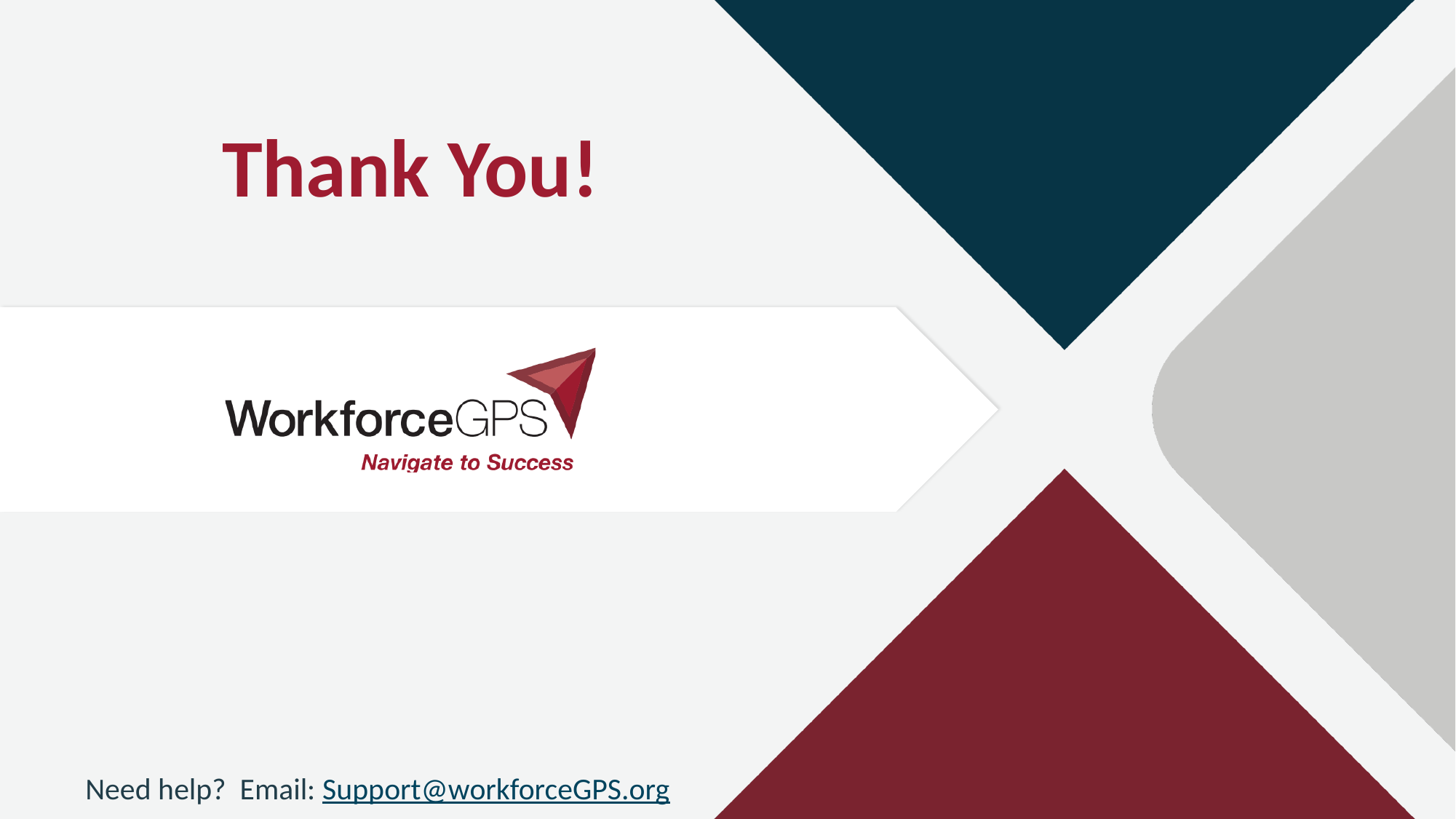

# Thank You!
Need help?  Email: Support@workforceGPS.org